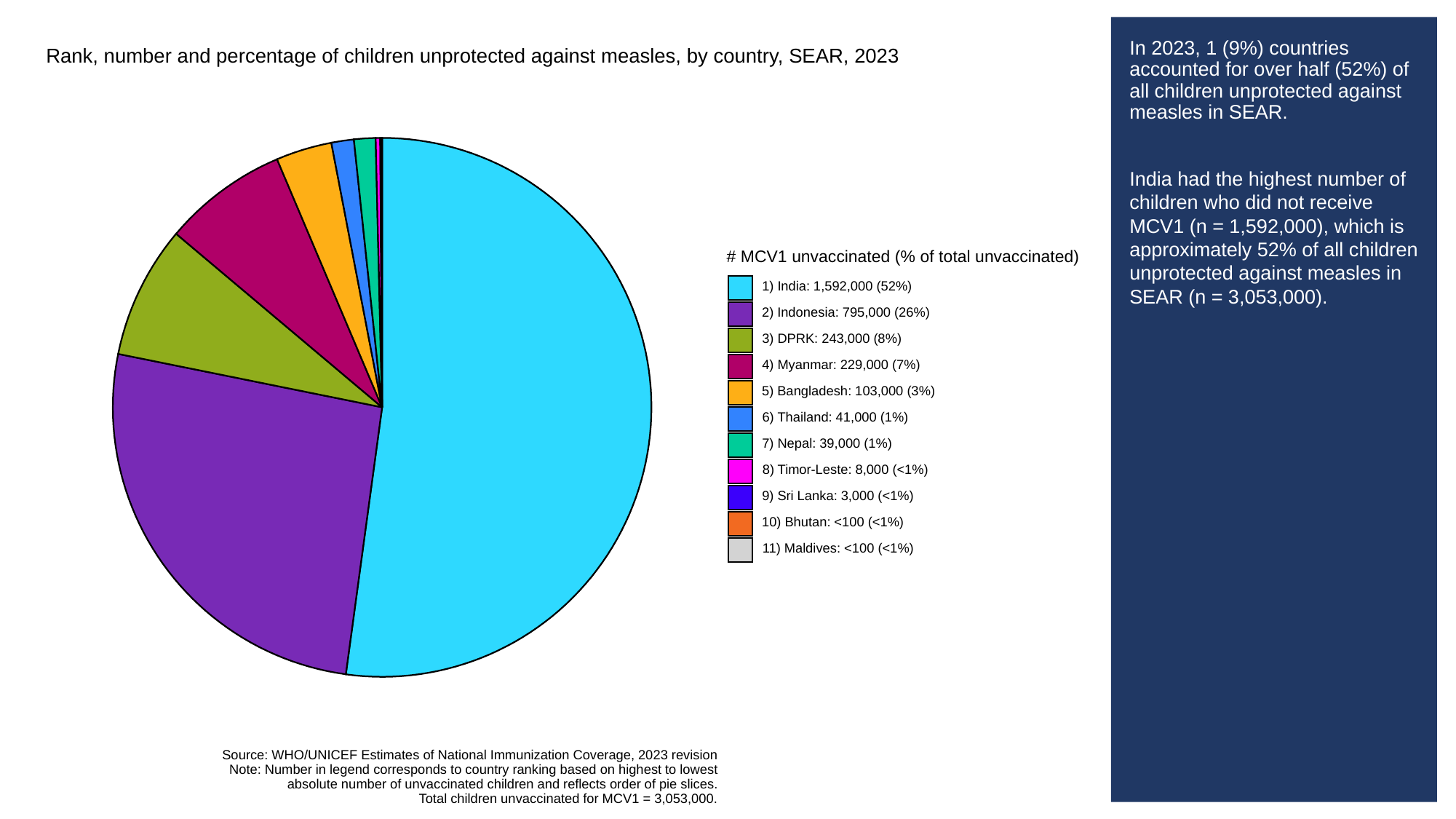

# In 2023, 1 (9%) countries accounted for over half (52%) of all children unprotected against measles in SEAR.

India had the highest number of children who did not receive MCV1 (n = 1,592,000), which is approximately 52% of all children unprotected against measles in SEAR (n = 3,053,000).

Rank, number and percentage of children unprotected against measles, by country, SEAR, 2023

# MCV1 unvaccinated (% of total unvaccinated)

1) India: 1,592,000 (52%)

2) Indonesia: 795,000 (26%)

3) DPRK: 243,000 (8%)

4) Myanmar: 229,000 (7%)

5) Bangladesh: 103,000 (3%)

6) Thailand: 41,000 (1%)

7) Nepal: 39,000 (1%)

8) Timor-Leste: 8,000 (<1%)

9) Sri Lanka: 3,000 (<1%)

10) Bhutan: <100 (<1%)

11) Maldives: <100 (<1%)
Source: WHO/UNICEF Estimates of National Immunization Coverage, 2023 revision
Note: Number in legend corresponds to country ranking based on highest to lowest
absolute number of unvaccinated children and reflects order of pie slices.
Total children unvaccinated for MCV1 = 3,053,000.